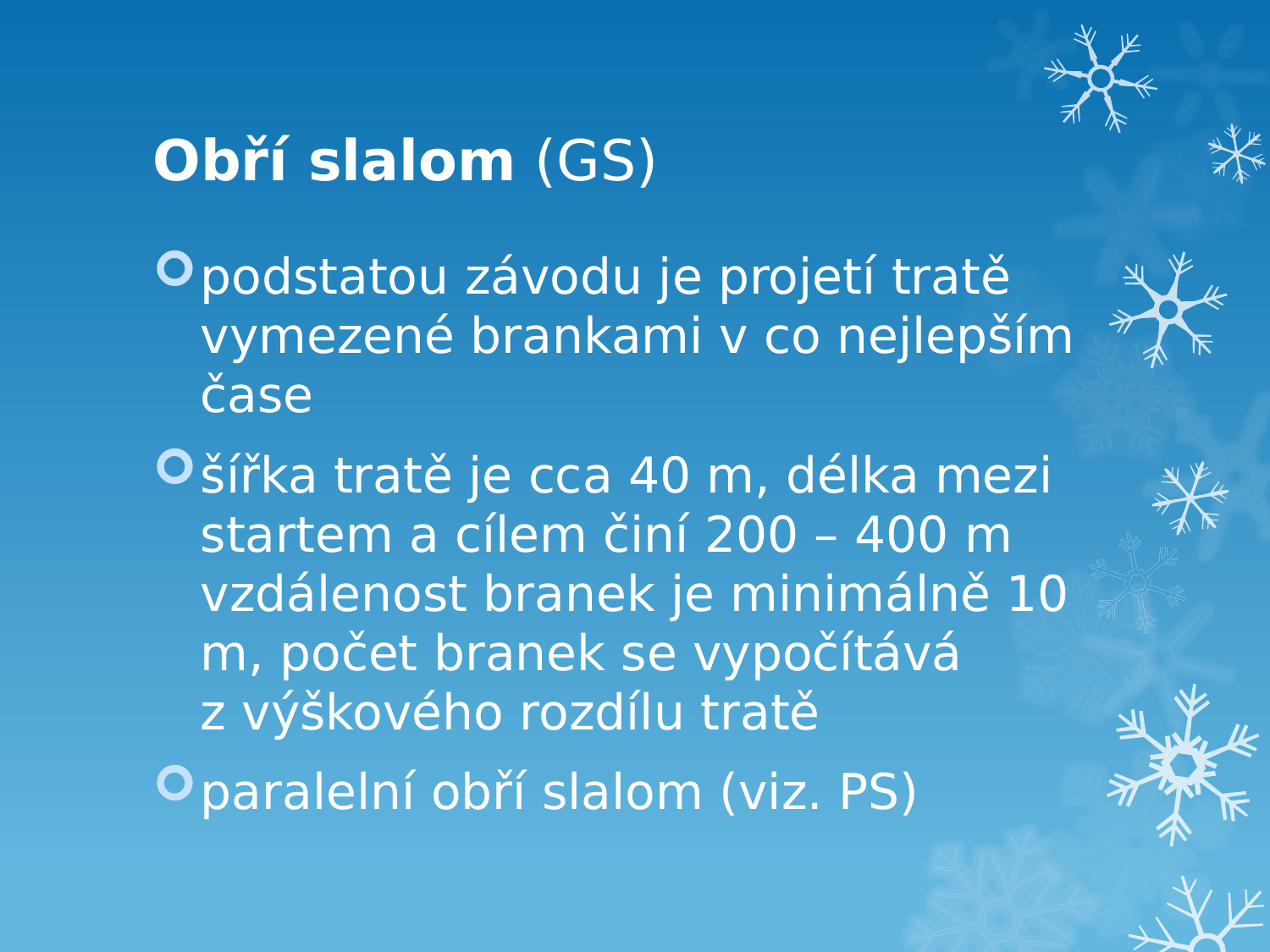

# Obří slalom (GS)
podstatou závodu je projetí tratě vymezené brankami v co nejlepším čase
šířka tratě je cca 40 m, délka mezi startem a cílem činí 200 – 400 m vzdálenost branek je minimálně 10 m, počet branek se vypočítává z výškového rozdílu tratě
paralelní obří slalom (viz. PS)